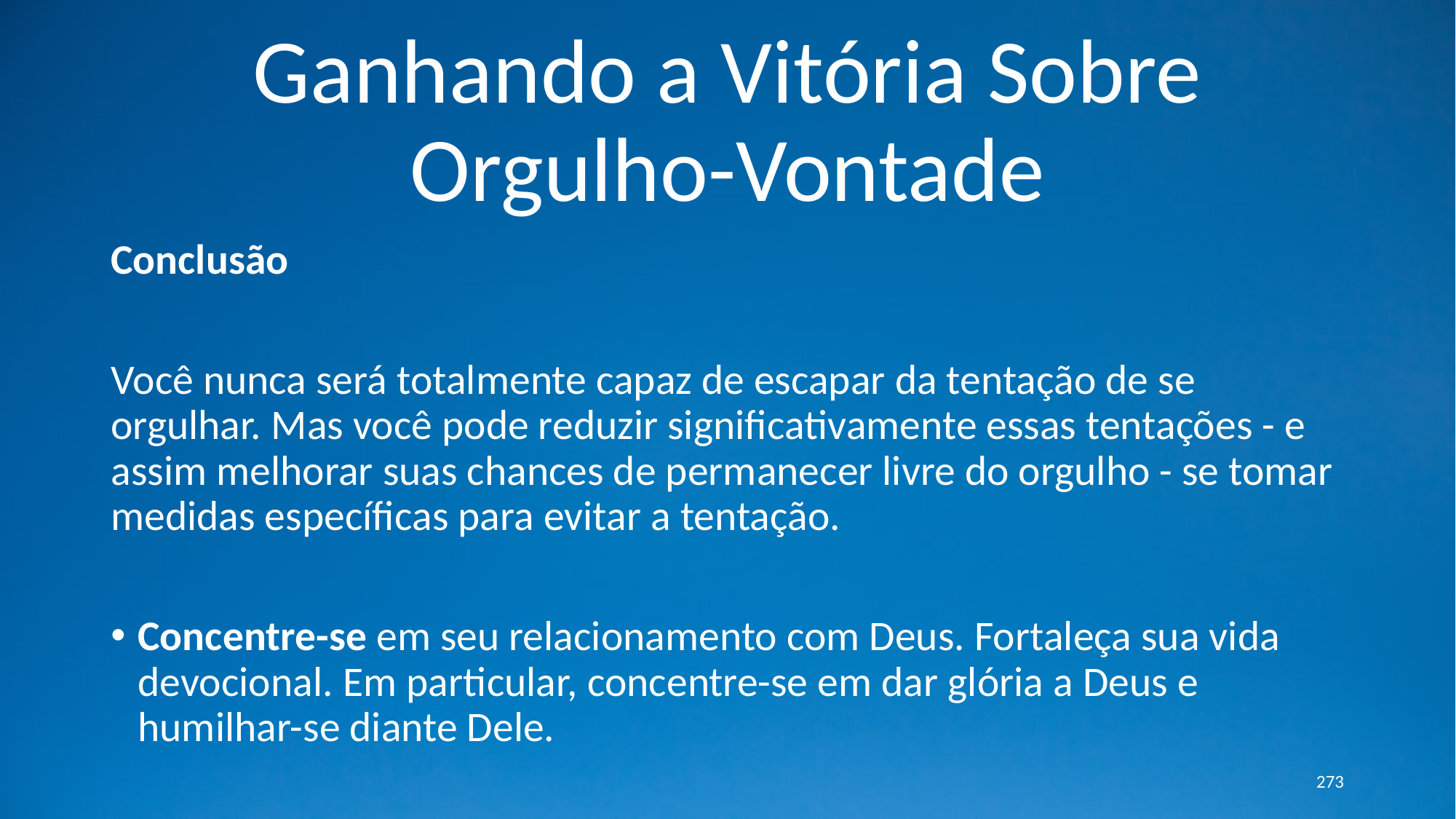

# Ganhando a Vitória Sobre Orgulho-Vontade
Conclusão

Você nunca será totalmente capaz de escapar da tentação de se orgulhar. Mas você pode reduzir significativamente essas tentações - e assim melhorar suas chances de permanecer livre do orgulho - se tomar medidas específicas para evitar a tentação.

Concentre-se em seu relacionamento com Deus. Fortaleça sua vida devocional. Em particular, concentre-se em dar glória a Deus e humilhar-se diante Dele.

273